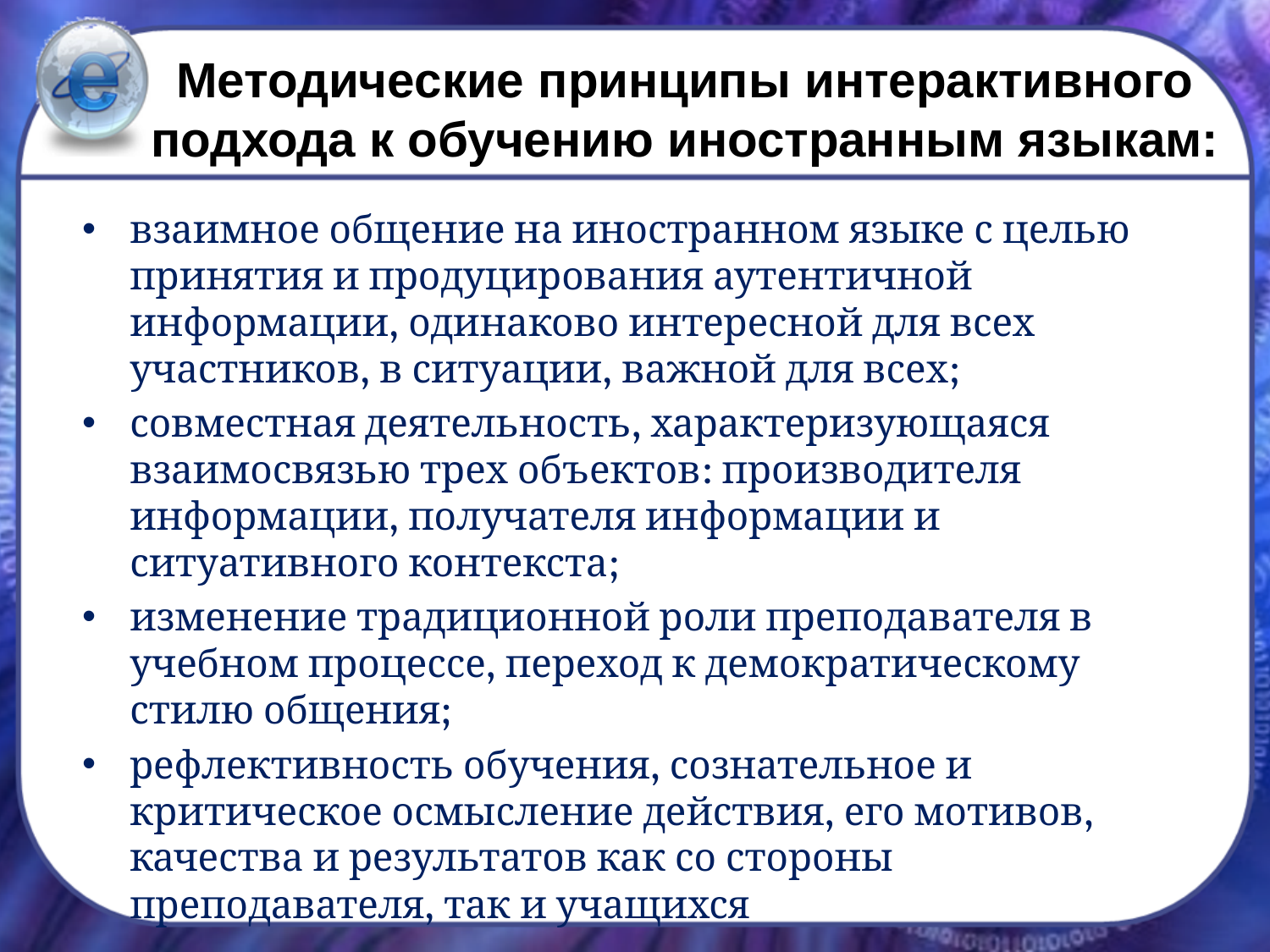

# Методические принципы интерактивного подхода к обучению иностранным языкам:
взаимное общение на иностранном языке с целью принятия и продуцирования аутентичной информации, одинаково интересной для всех участников, в ситуации, важной для всех;
совместная деятельность, характеризующаяся взаимосвязью трех объектов: производителя информации, получателя информации и ситуативного контекста;
изменение традиционной роли преподавателя в учебном процессе, переход к демократическому стилю общения;
рефлективность обучения, сознательное и критическое осмысление действия, его мотивов, качества и результатов как со стороны преподавателя, так и учащихся